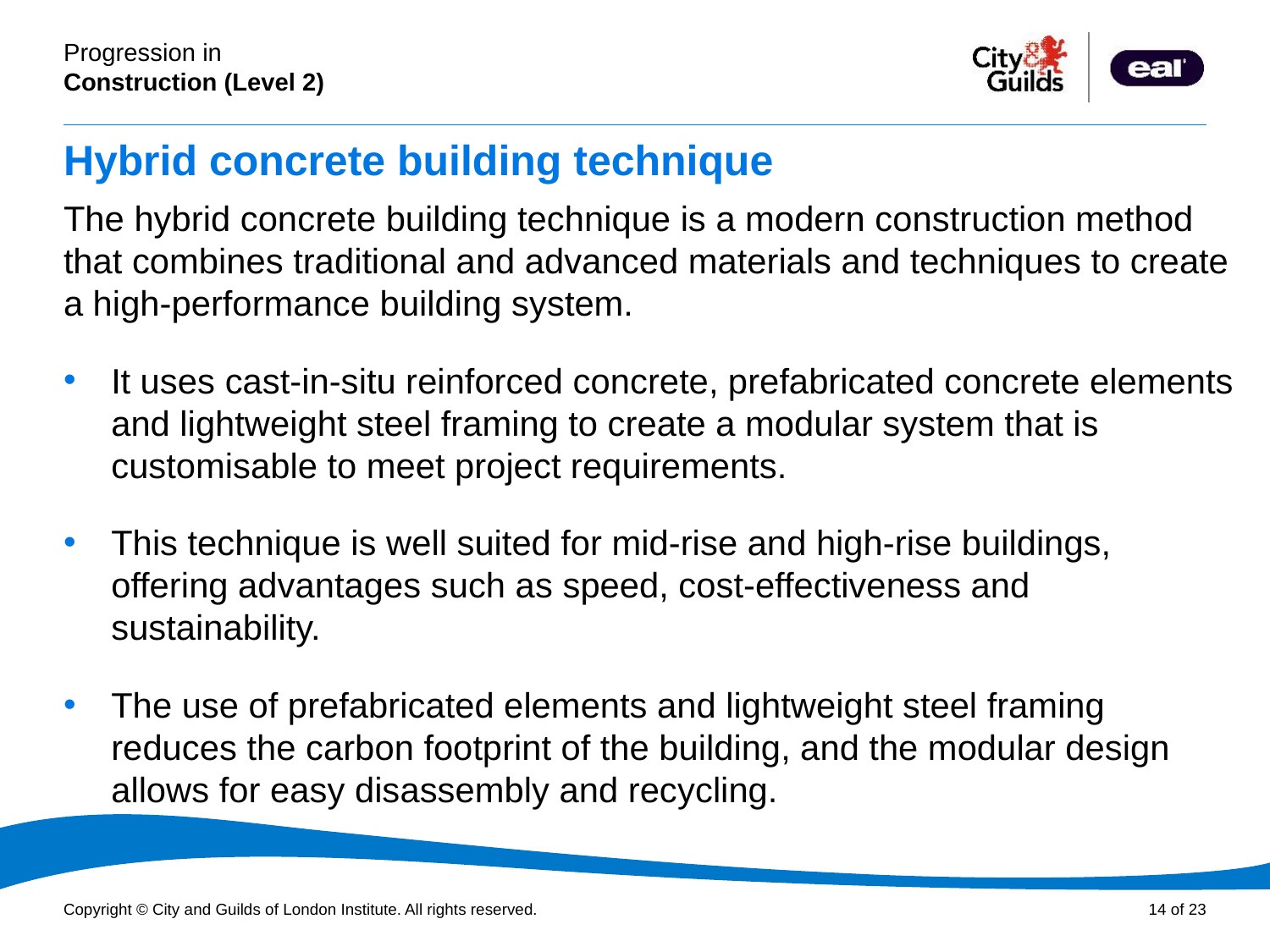

# Hybrid concrete building technique
The hybrid concrete building technique is a modern construction method that combines traditional and advanced materials and techniques to create a high-performance building system.
It uses cast-in-situ reinforced concrete, prefabricated concrete elements and lightweight steel framing to create a modular system that is customisable to meet project requirements.
This technique is well suited for mid-rise and high-rise buildings, offering advantages such as speed, cost-effectiveness and sustainability.
The use of prefabricated elements and lightweight steel framing reduces the carbon footprint of the building, and the modular design allows for easy disassembly and recycling.